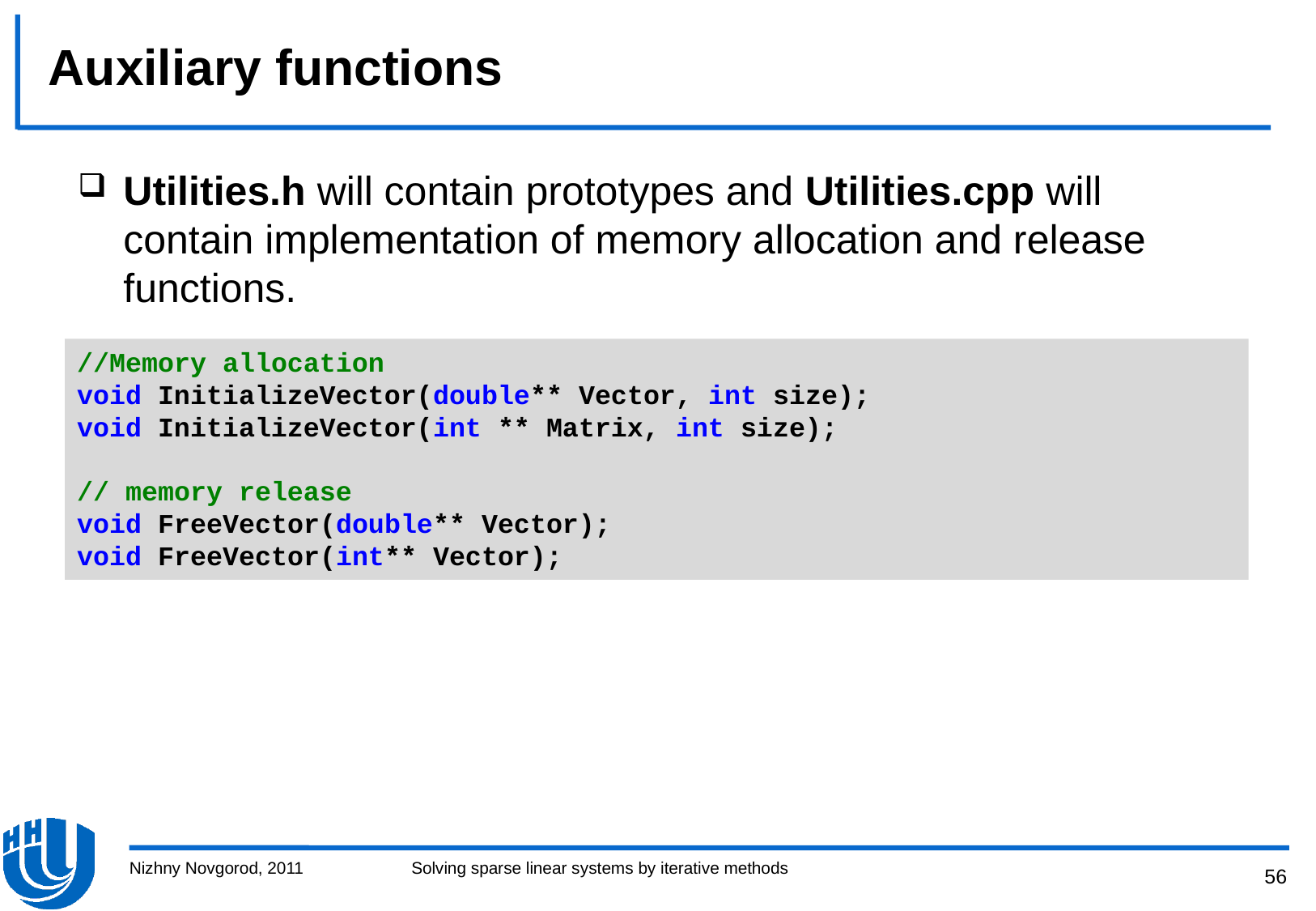

# Auxiliary functions
Utilities.h will contain prototypes and Utilities.cpp will contain implementation of memory allocation and release functions.
//Memory allocation
void InitializeVector(double** Vector, int size);
void InitializeVector(int ** Matrix, int size);

// memory release
void FreeVector(double** Vector);
void FreeVector(int** Vector);

Nizhny Novgorod, 2011
Solving sparse linear systems by iterative methods